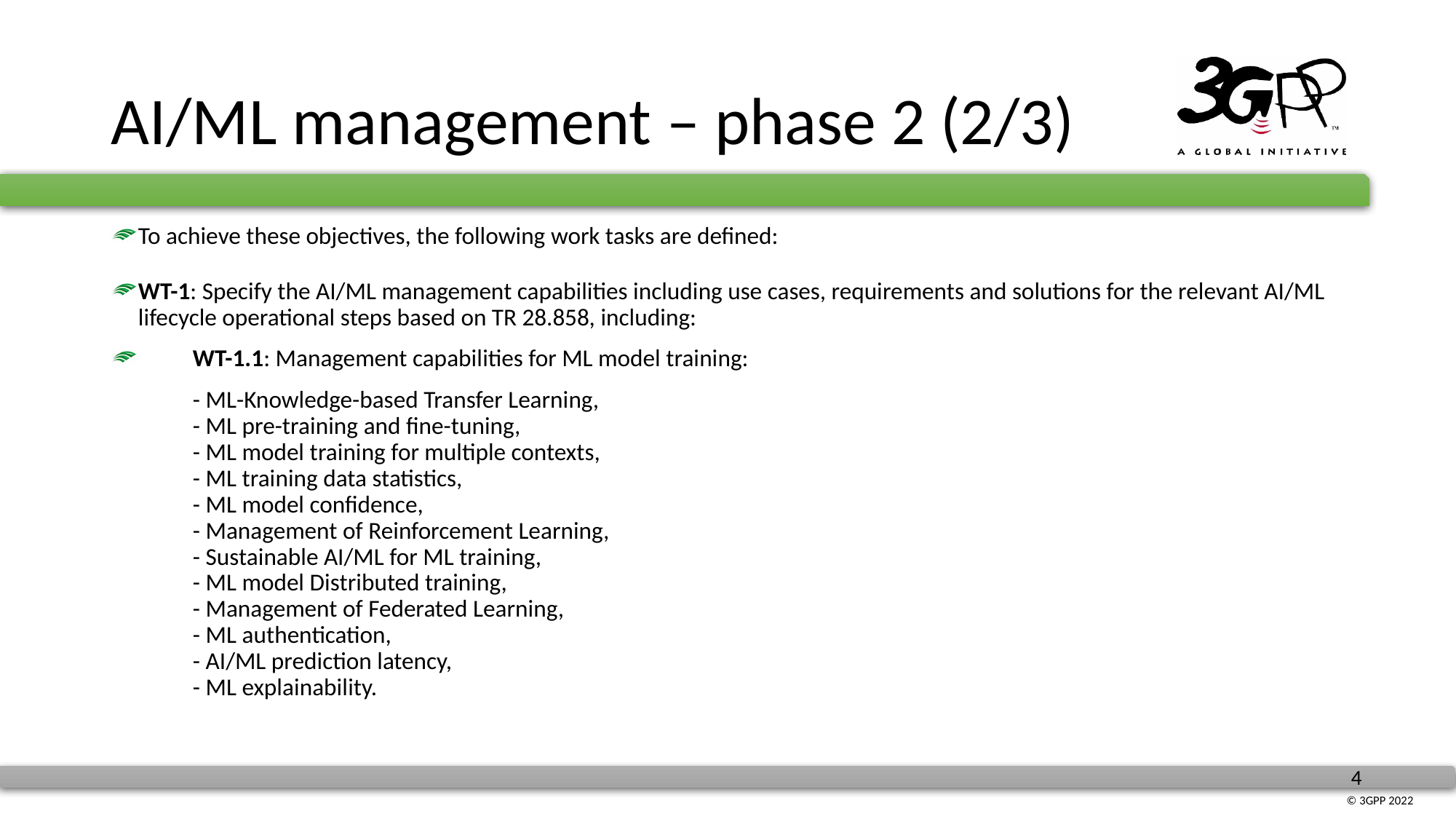

# AI/ML management – phase 2 (2/3)
To achieve these objectives, the following work tasks are defined:
WT-1: Specify the AI/ML management capabilities including use cases, requirements and solutions for the relevant AI/ML lifecycle operational steps based on TR 28.858, including:
	WT-1.1: Management capabilities for ML model training:
- ML-Knowledge-based Transfer Learning,
- ML pre-training and fine-tuning,
- ML model training for multiple contexts,
- ML training data statistics,
- ML model confidence,
- Management of Reinforcement Learning,
- Sustainable AI/ML for ML training,
- ML model Distributed training,
- Management of Federated Learning,
- ML authentication,
- AI/ML prediction latency,
- ML explainability.